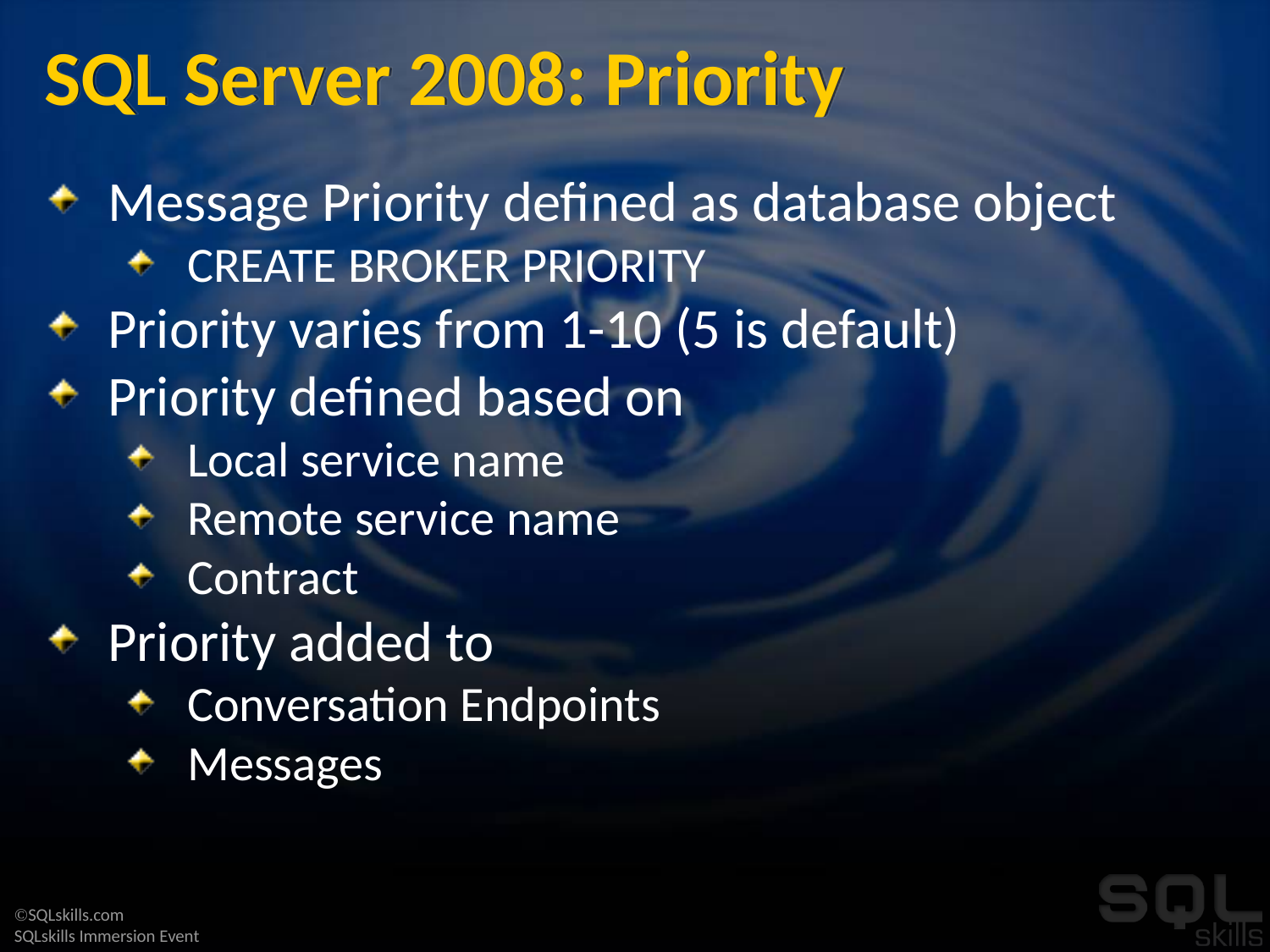

# SQL Server 2008: Priority
Message Priority defined as database object
CREATE BROKER PRIORITY
Priority varies from 1-10 (5 is default)
Priority defined based on
Local service name
Remote service name
Contract
Priority added to
Conversation Endpoints
Messages